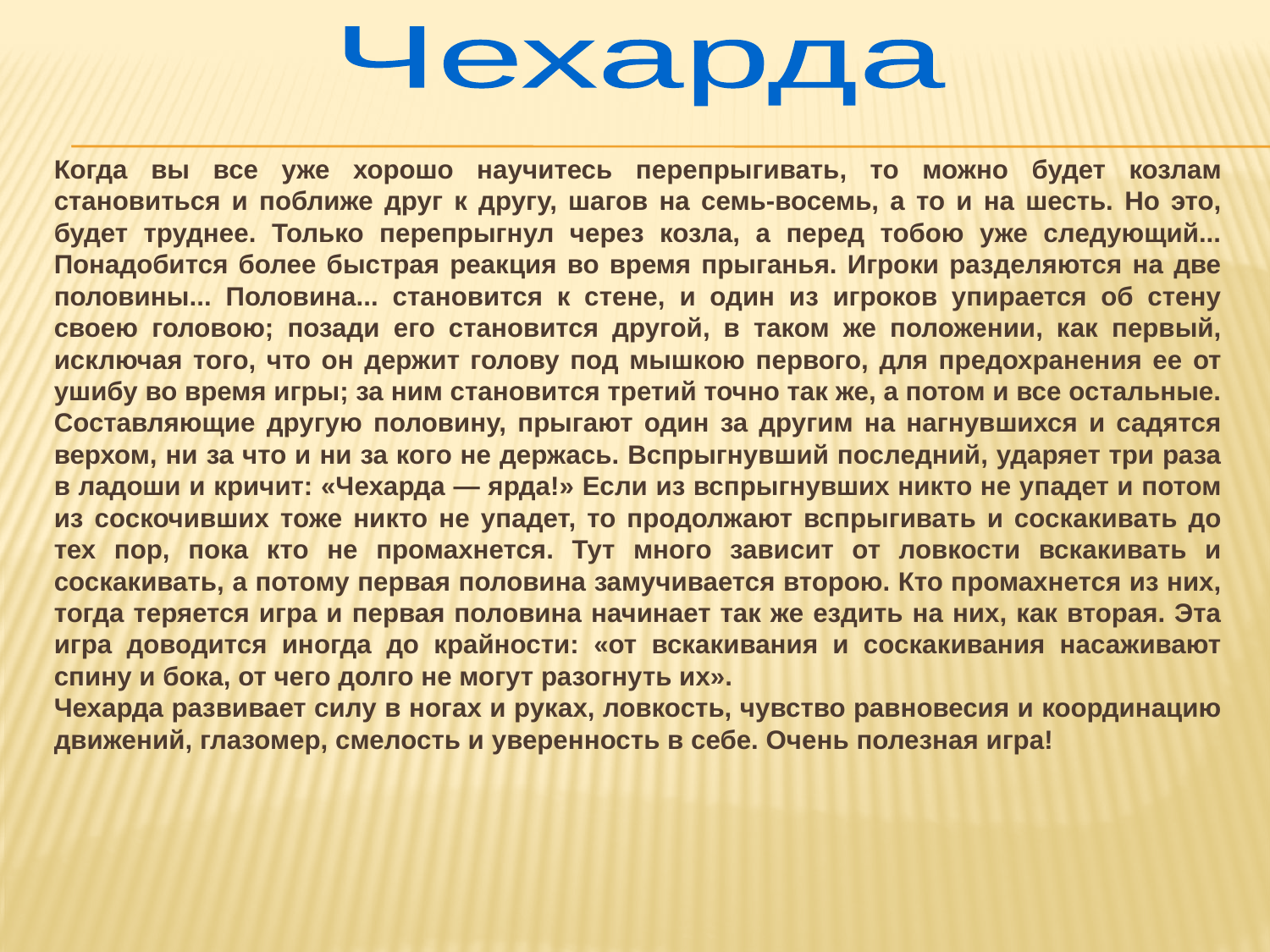

Чехарда
Когда вы все уже хорошо научитесь перепрыгивать, то можно будет козлам становиться и поближе друг к другу, шагов на семь-восемь, а то и на шесть. Но это, будет труднее. Только перепрыгнул через козла, а перед тобою уже следующий... Понадобится более быстрая реакция во время прыганья. Игроки разделяются на две половины... Половина... становится к стене, и один из игроков упирается об стену своею головою; позади его становится другой, в таком же положении, как первый, исключая того, что он держит голову под мышкою первого, для предохранения ее от ушибу во время игры; за ним становится третий точно так же, а потом и все остальные. Составляющие другую половину, прыгают один за другим на нагнувшихся и садятся верхом, ни за что и ни за кого не держась. Вспрыгнувший последний, ударяет три раза в ладоши и кричит: «Чехарда — ярда!» Если из вспрыгнувших никто не упадет и потом из соскочивших тоже никто не упадет, то продолжают вспрыгивать и соскакивать до тех пор, пока кто не промахнется. Тут много зависит от ловкости вскакивать и соскакивать, а потому первая половина замучивается второю. Кто промахнется из них, тогда теряется игра и первая половина начинает так же ездить на них, как вторая. Эта игра доводится иногда до крайности: «от вскакивания и соскакивания насаживают спину и бока, от чего долго не могут разогнуть их».
Чехарда развивает силу в ногах и руках, ловкость, чувство равновесия и координацию движений, глазомер, смелость и уверенность в себе. Очень полезная игра!